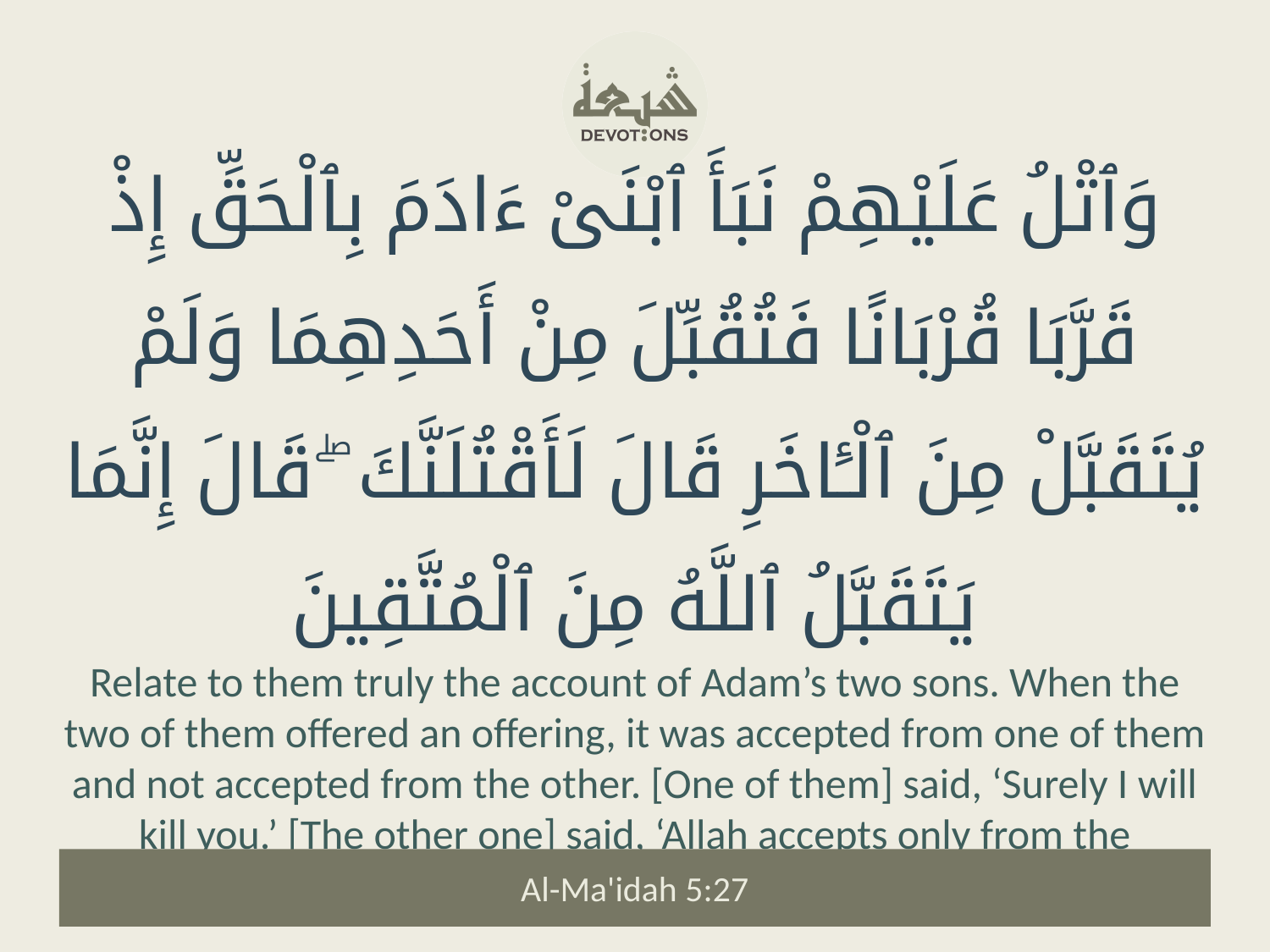

وَٱتْلُ عَلَيْهِمْ نَبَأَ ٱبْنَىْ ءَادَمَ بِٱلْحَقِّ إِذْ قَرَّبَا قُرْبَانًا فَتُقُبِّلَ مِنْ أَحَدِهِمَا وَلَمْ يُتَقَبَّلْ مِنَ ٱلْـَٔاخَرِ قَالَ لَأَقْتُلَنَّكَ ۖ قَالَ إِنَّمَا يَتَقَبَّلُ ٱللَّهُ مِنَ ٱلْمُتَّقِينَ
Relate to them truly the account of Adam’s two sons. When the two of them offered an offering, it was accepted from one of them and not accepted from the other. [One of them] said, ‘Surely I will kill you.’ [The other one] said, ‘Allah accepts only from the Godwary.
Al-Ma'idah 5:27